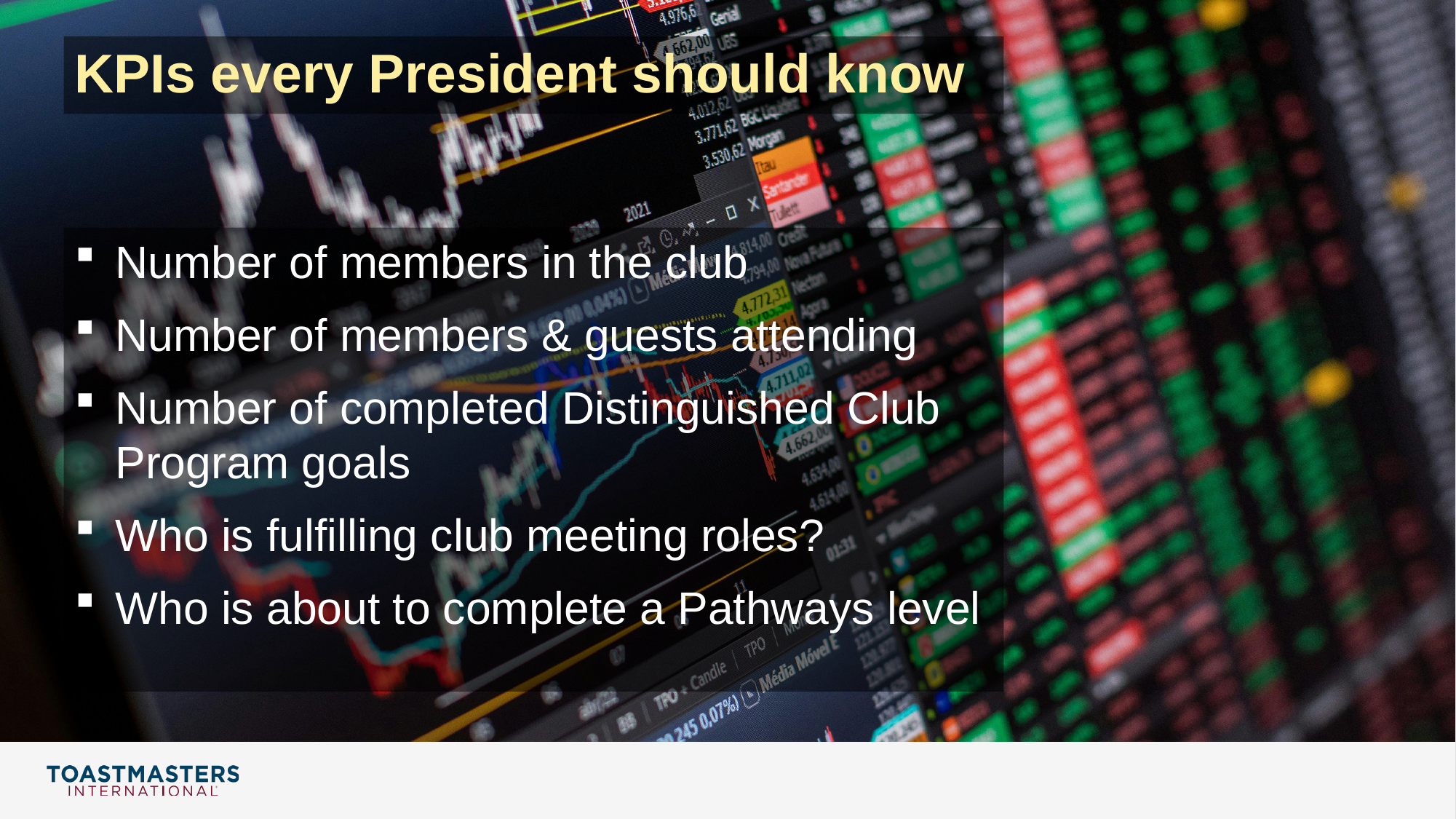

# KPIs every President should know
Number of members in the club
Number of members & guests attending
Number of completed Distinguished Club Program goals
Who is fulfilling club meeting roles?
Who is about to complete a Pathways level